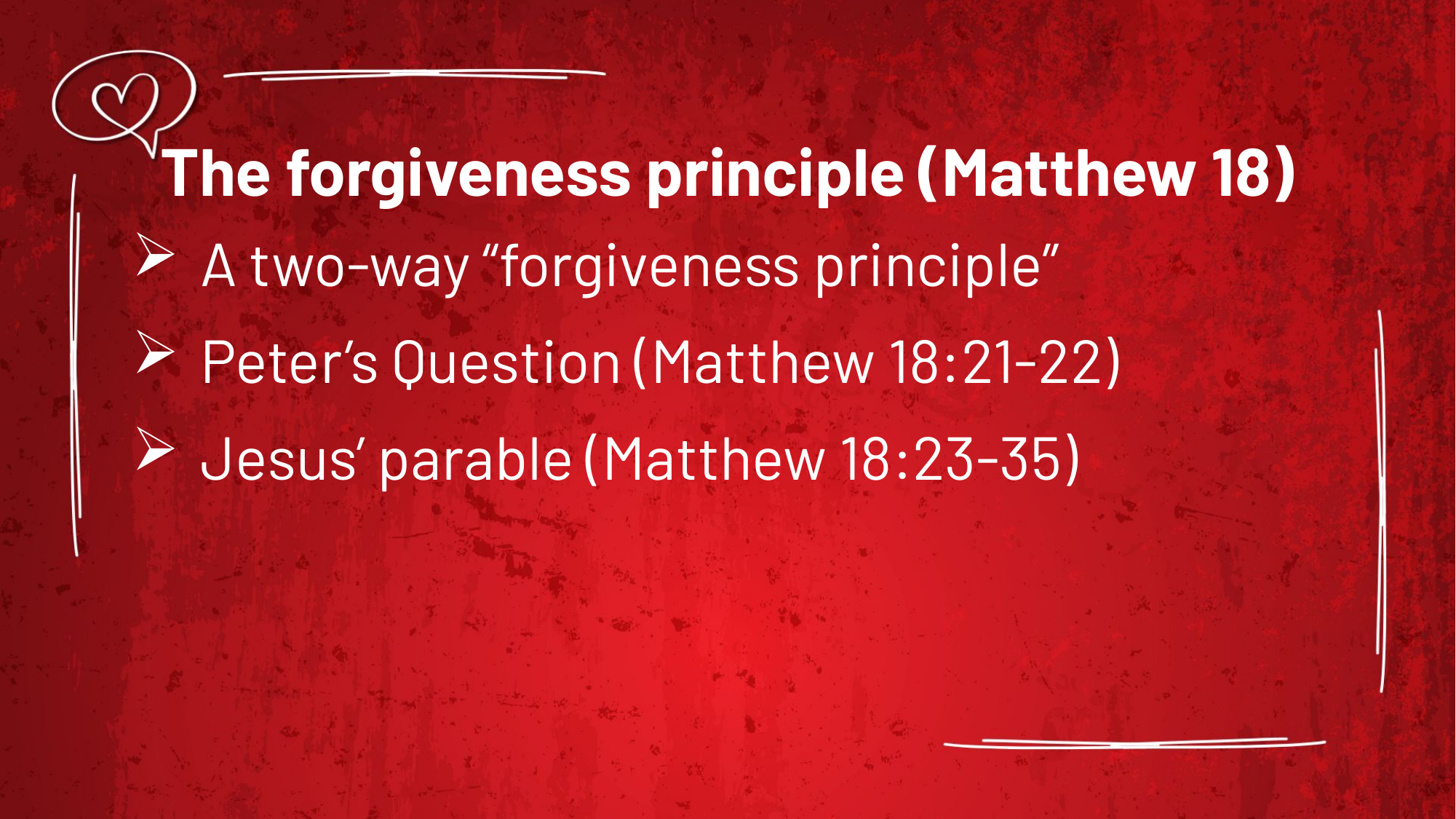

The forgiveness principle (Matthew 18)
A two-way “forgiveness principle”
Peter’s Question (Matthew 18:21-22)
Jesus’ parable (Matthew 18:23-35)